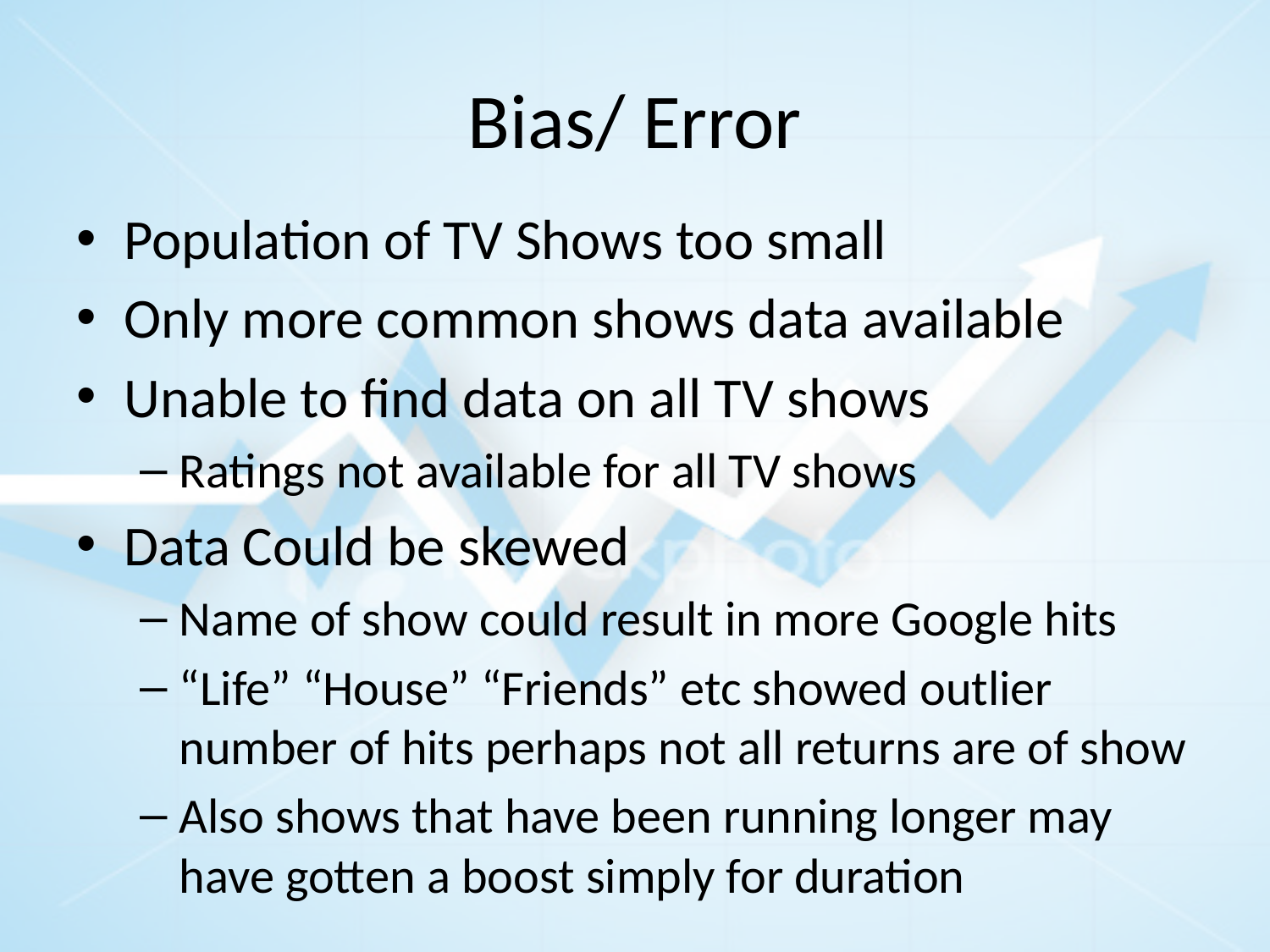

# Bias/ Error
Population of TV Shows too small
Only more common shows data available
Unable to find data on all TV shows
Ratings not available for all TV shows
Data Could be skewed
Name of show could result in more Google hits
“Life” “House” “Friends” etc showed outlier number of hits perhaps not all returns are of show
Also shows that have been running longer may have gotten a boost simply for duration